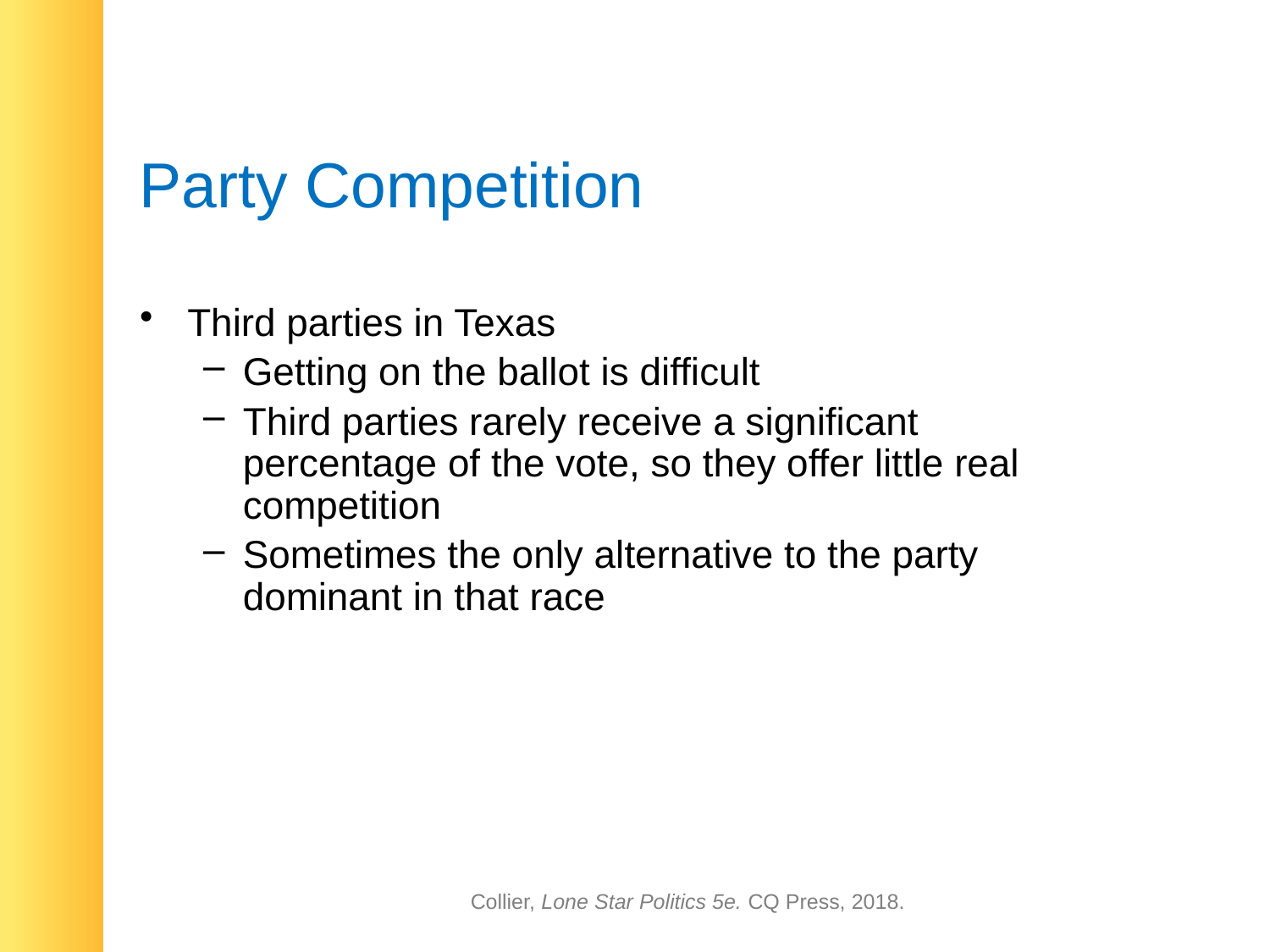

# Party Competition
Third parties in Texas
Getting on the ballot is difficult
Third parties rarely receive a significant percentage of the vote, so they offer little real competition
Sometimes the only alternative to the party dominant in that race

Collier, Lone Star Politics 5e. CQ Press, 2018.